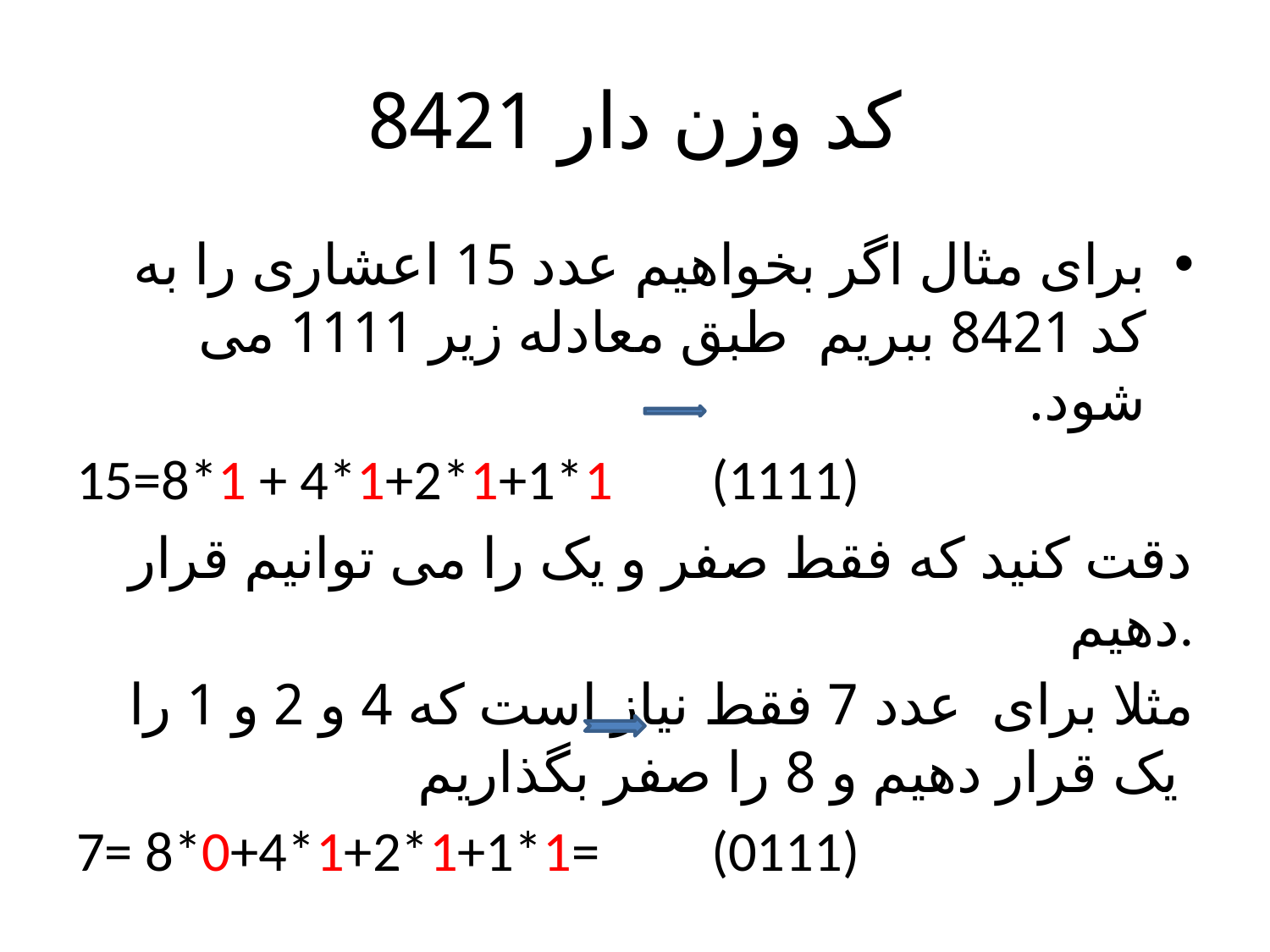

# کد وزن دار 8421
برای مثال اگر بخواهیم عدد 15 اعشاری را به کد 8421 ببریم  طبق معادله زیر 1111 می شود.
15=8*1 + 4*1+2*1+1*1 	(1111)
دقت کنید که فقط صفر و یک را می توانیم قرار دهیم.
مثلا برای  عدد 7 فقط نیاز است که 4 و 2 و 1 را یک قرار دهیم و 8 را صفر بگذاریم
7= 8*0+4*1+2*1+1*1= 	(0111)